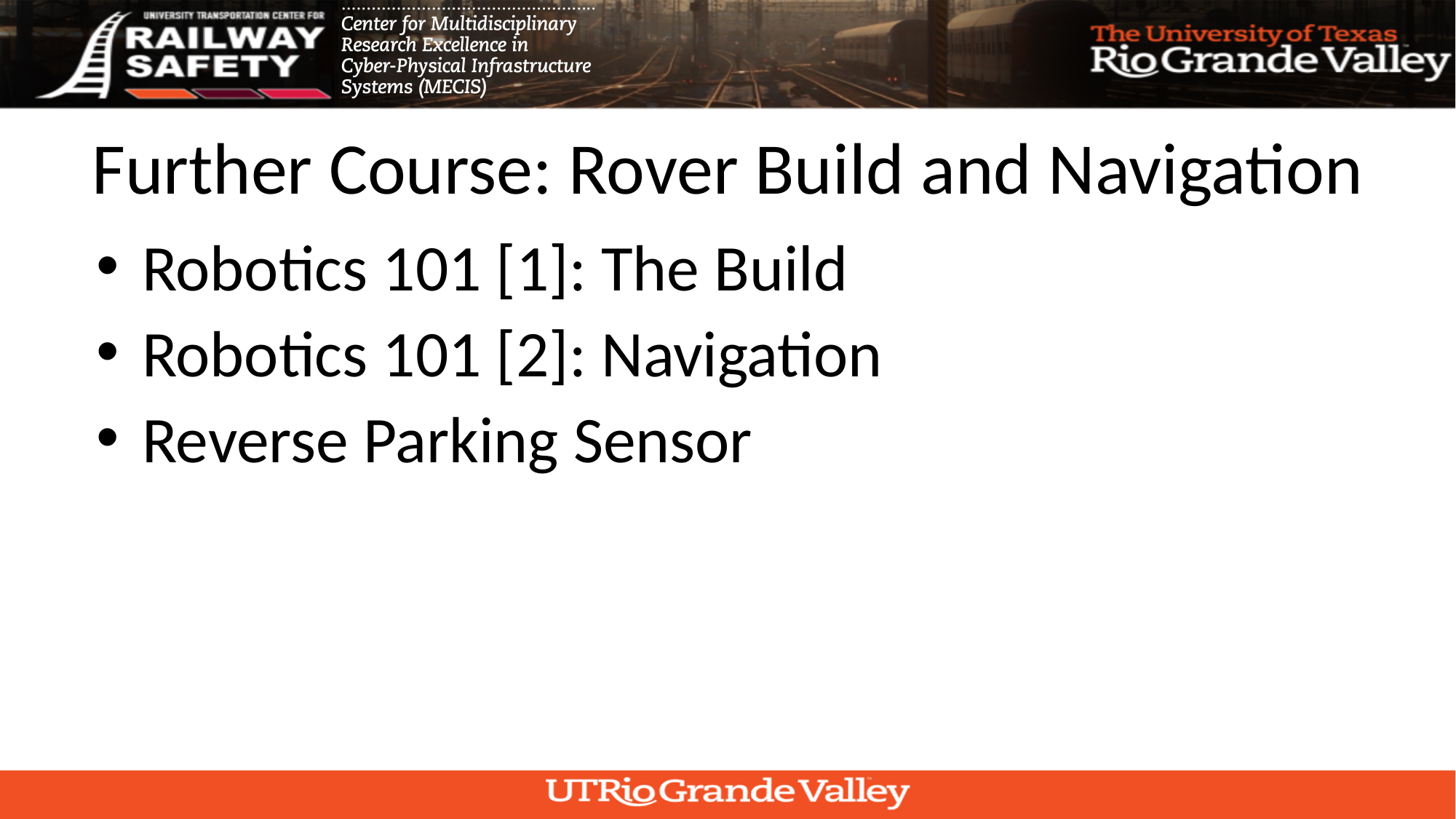

# Further Course: Rover Build and Navigation
Robotics 101 [1]: The Build
Robotics 101 [2]: Navigation
Reverse Parking Sensor